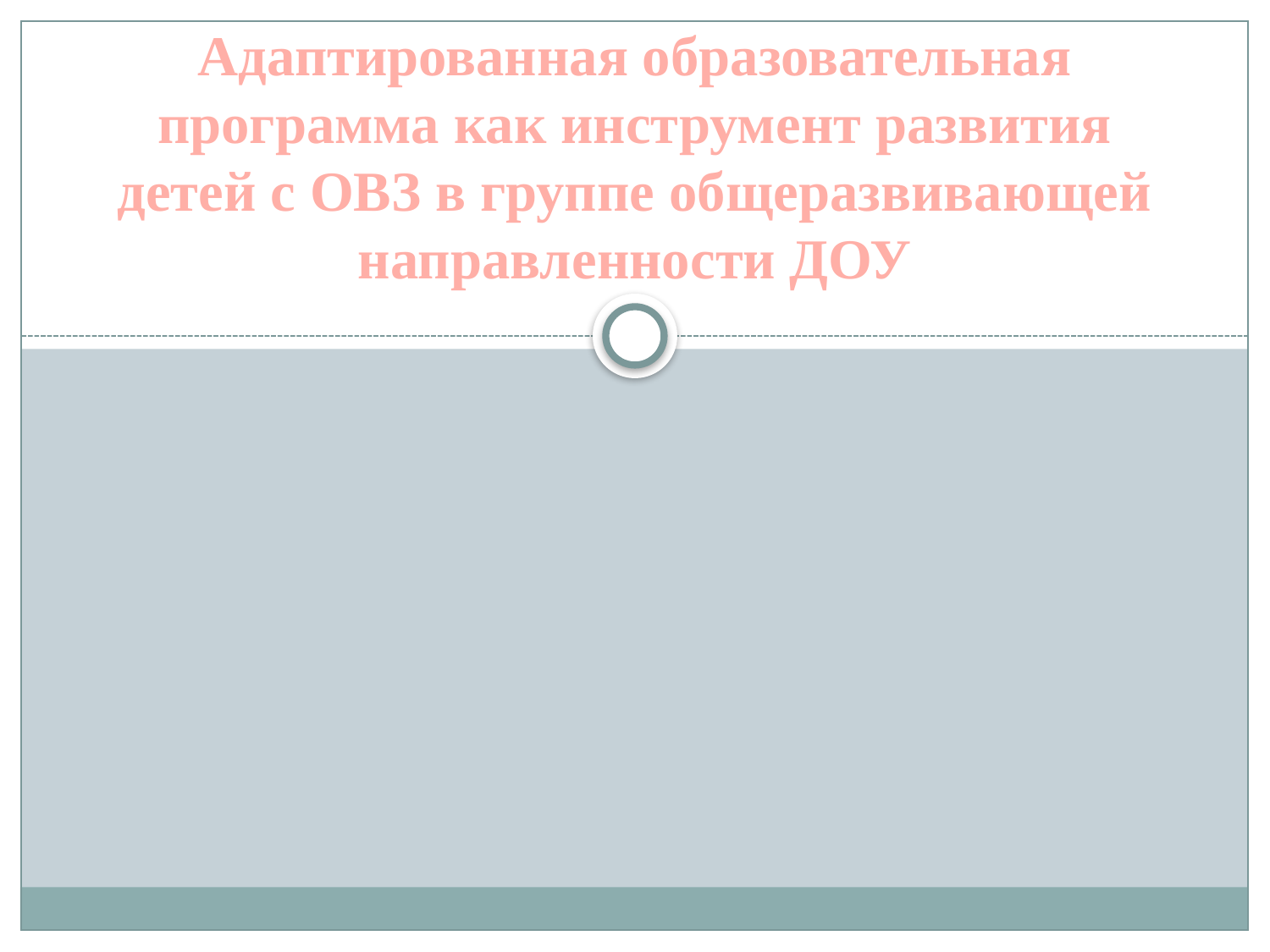

# Адаптированная образовательная программа как инструмент развития детей с ОВЗ в группе общеразвивающей направленности ДОУ